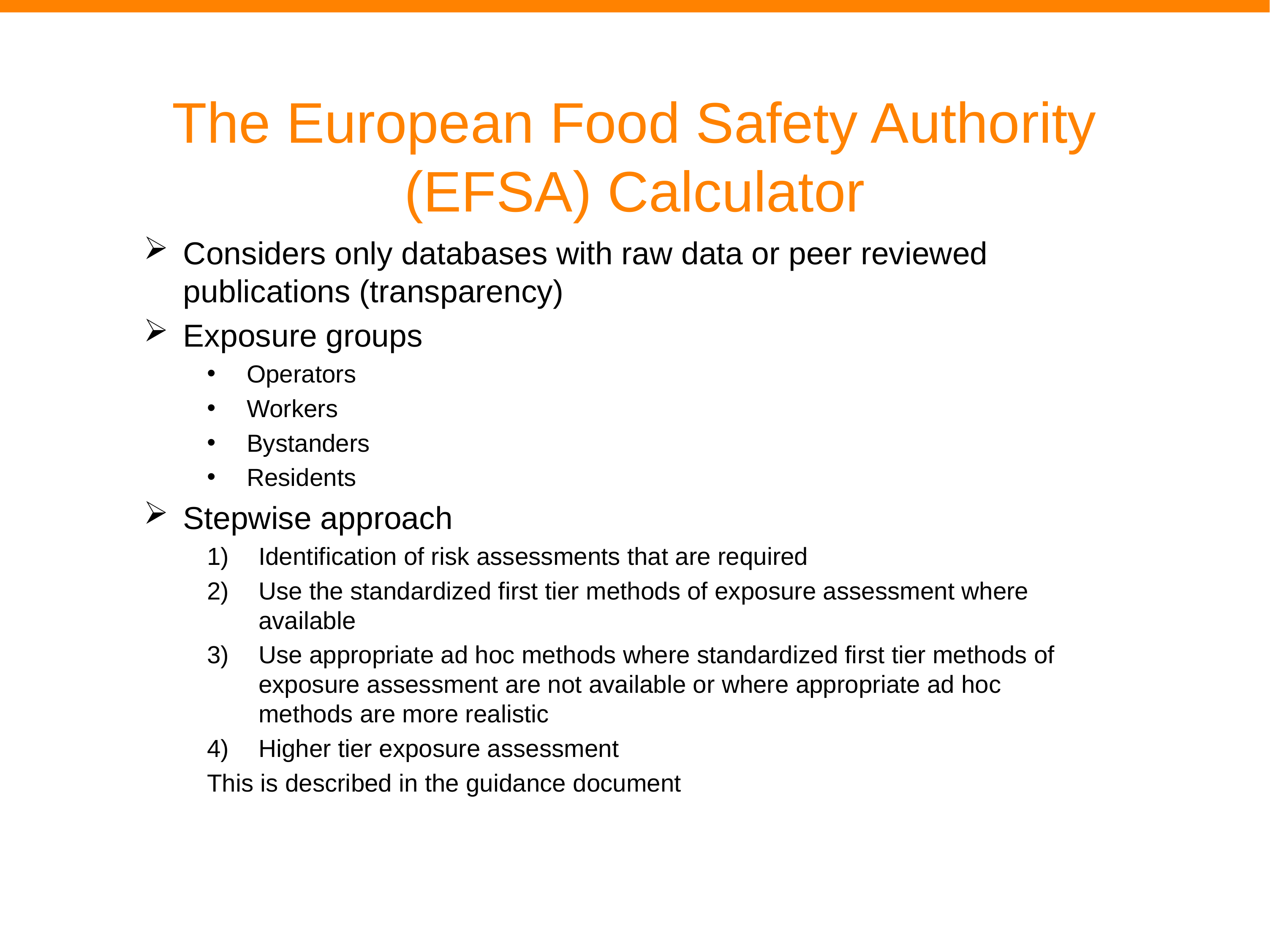

# The European Food Safety Authority (EFSA) Calculator
Considers only databases with raw data or peer reviewed publications (transparency)
Exposure groups
Operators
Workers
Bystanders
Residents
Stepwise approach
Identification of risk assessments that are required
Use the standardized first tier methods of exposure assessment where available
Use appropriate ad hoc methods where standardized first tier methods of exposure assessment are not available or where appropriate ad hoc methods are more realistic
Higher tier exposure assessment
This is described in the guidance document